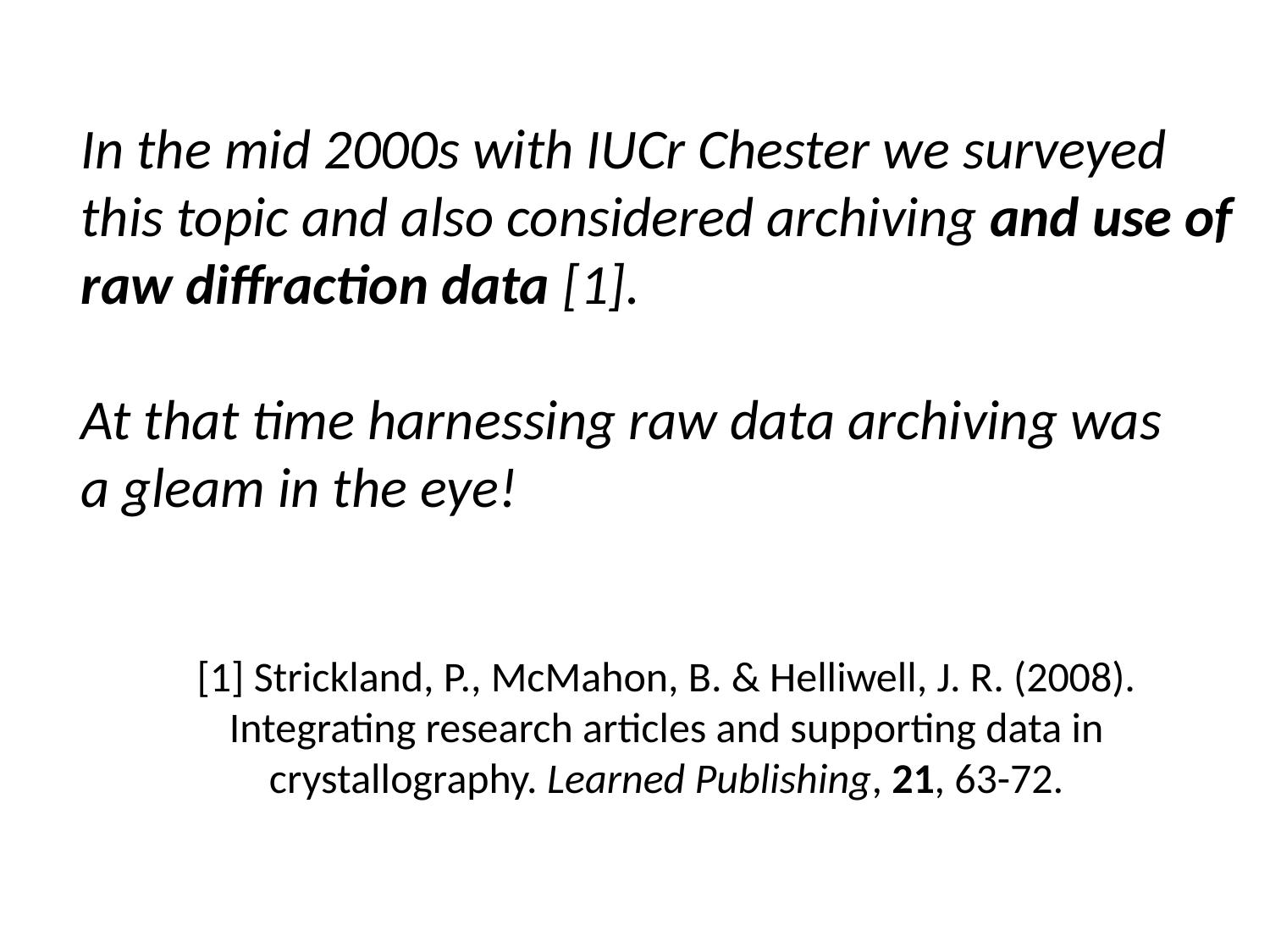

In the mid 2000s with IUCr Chester we surveyed
this topic and also considered archiving and use of
raw diffraction data [1].

At that time harnessing raw data archiving was
a gleam in the eye!
# [1] Strickland, P., McMahon, B. & Helliwell, J. R. (2008). Integrating research articles and supporting data in crystallography. Learned Publishing, 21, 63-72.